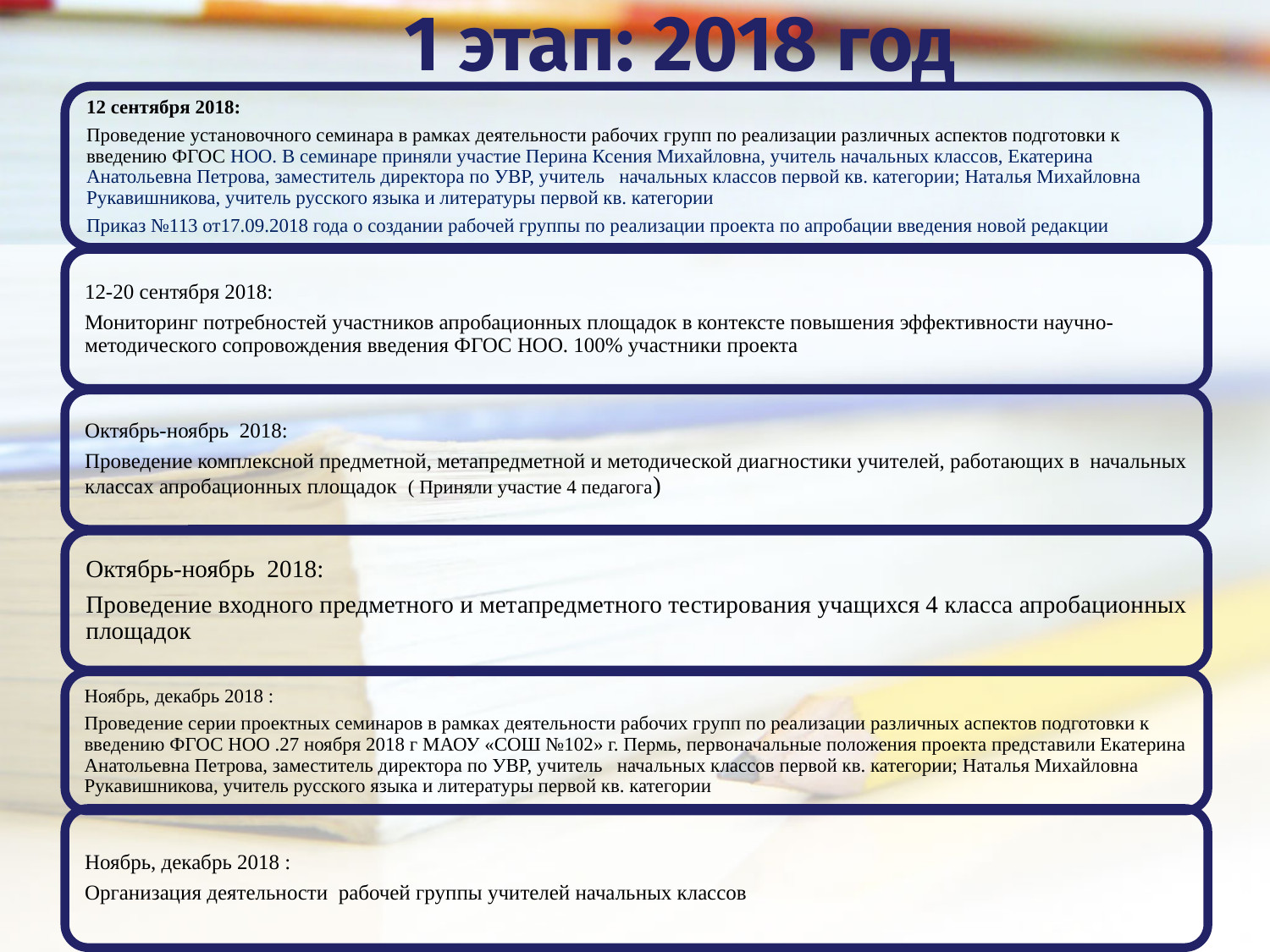

# 1 этап: 2018 год
12 сентября 2018:
Проведение установочного семинара в рамках деятельности рабочих групп по реализации различных аспектов подготовки к введению ФГОС НОО. В семинаре приняли участие Перина Ксения Михайловна, учитель начальных классов, Екатерина Анатольевна Петрова, заместитель директора по УВР, учитель   начальных классов первой кв. категории; Наталья Михайловна Рукавишникова, учитель русского языка и литературы первой кв. категории
Приказ №113 от17.09.2018 года о создании рабочей группы по реализации проекта по апробации введения новой редакции
12-20 сентября 2018:
Мониторинг потребностей участников апробационных площадок в контексте повышения эффективности научно-методического сопровождения введения ФГОС НОО. 100% участники проекта
Октябрь-ноябрь  2018:
Проведение комплексной предметной, метапредметной и методической диагностики учителей, работающих в  начальных классах апробационных площадок  ( Приняли участие 4 педагога)
Октябрь-ноябрь  2018:
Проведение входного предметного и метапредметного тестирования учащихся 4 класса апробационных площадок
Ноябрь, декабрь 2018 :
Проведение серии проектных семинаров в рамках деятельности рабочих групп по реализации различных аспектов подготовки к введению ФГОС НОО .27 ноября 2018 г МАОУ «СОШ №102» г. Пермь, первоначальные положения проекта представили Екатерина Анатольевна Петрова, заместитель директора по УВР, учитель   начальных классов первой кв. категории; Наталья Михайловна Рукавишникова, учитель русского языка и литературы первой кв. категории
Ноябрь, декабрь 2018 :
Организация деятельности  рабочей группы учителей начальных классов